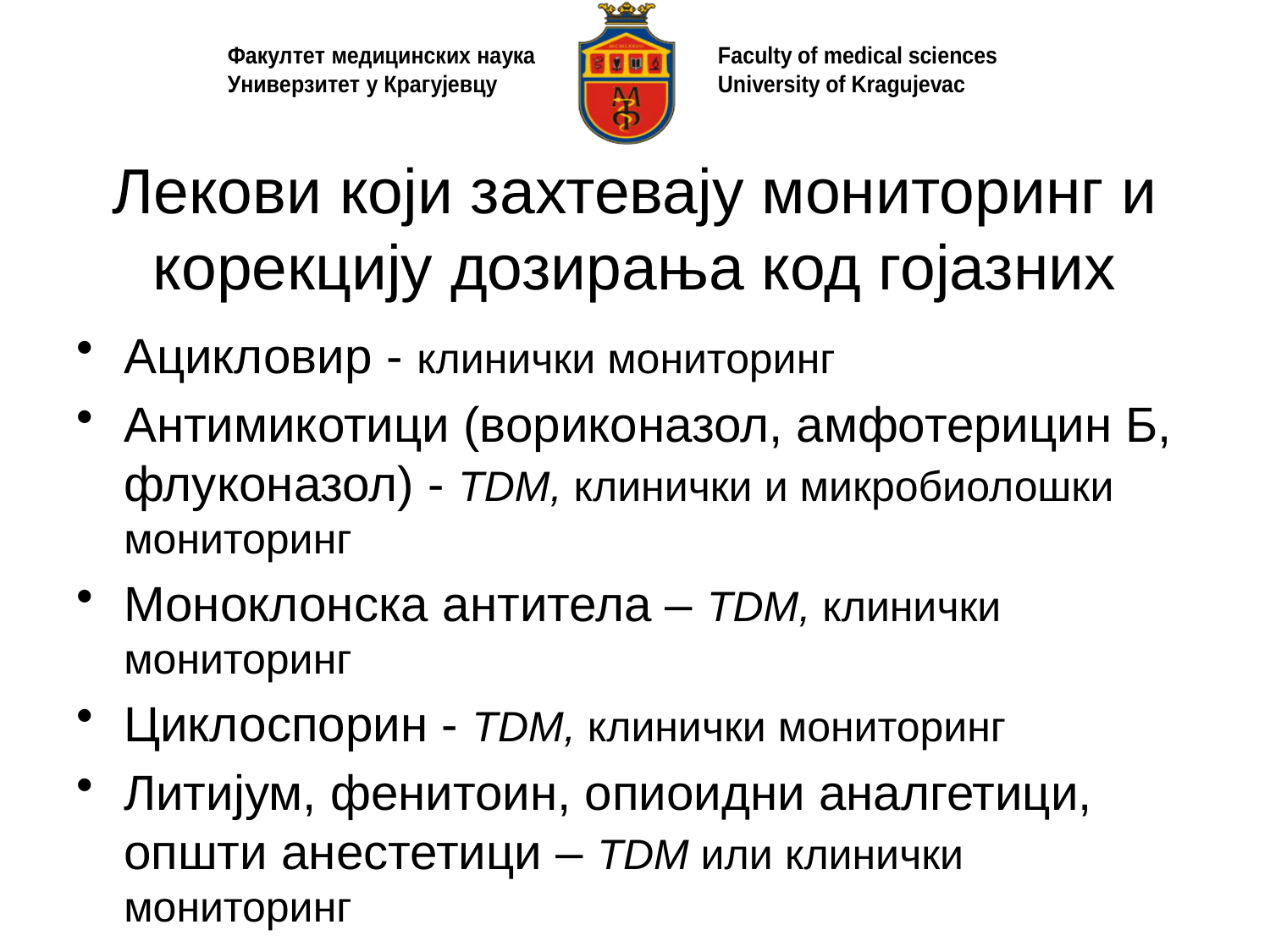

# Лекови који захтевају мониторинг и корекцију дозирања код гојазних
Ацикловир - клинички мониторинг
Антимикотици (вориконазол, амфотерицин Б, флуконазол) - TDM, клинички и микробиолошки мониторинг
Моноклонска антитела – TDM, клинички мониторинг
Циклоспорин - TDM, клинички мониторинг
Литијум, фенитоин, опиоидни аналгетици, општи анестетици – TDM или клинички мониторинг